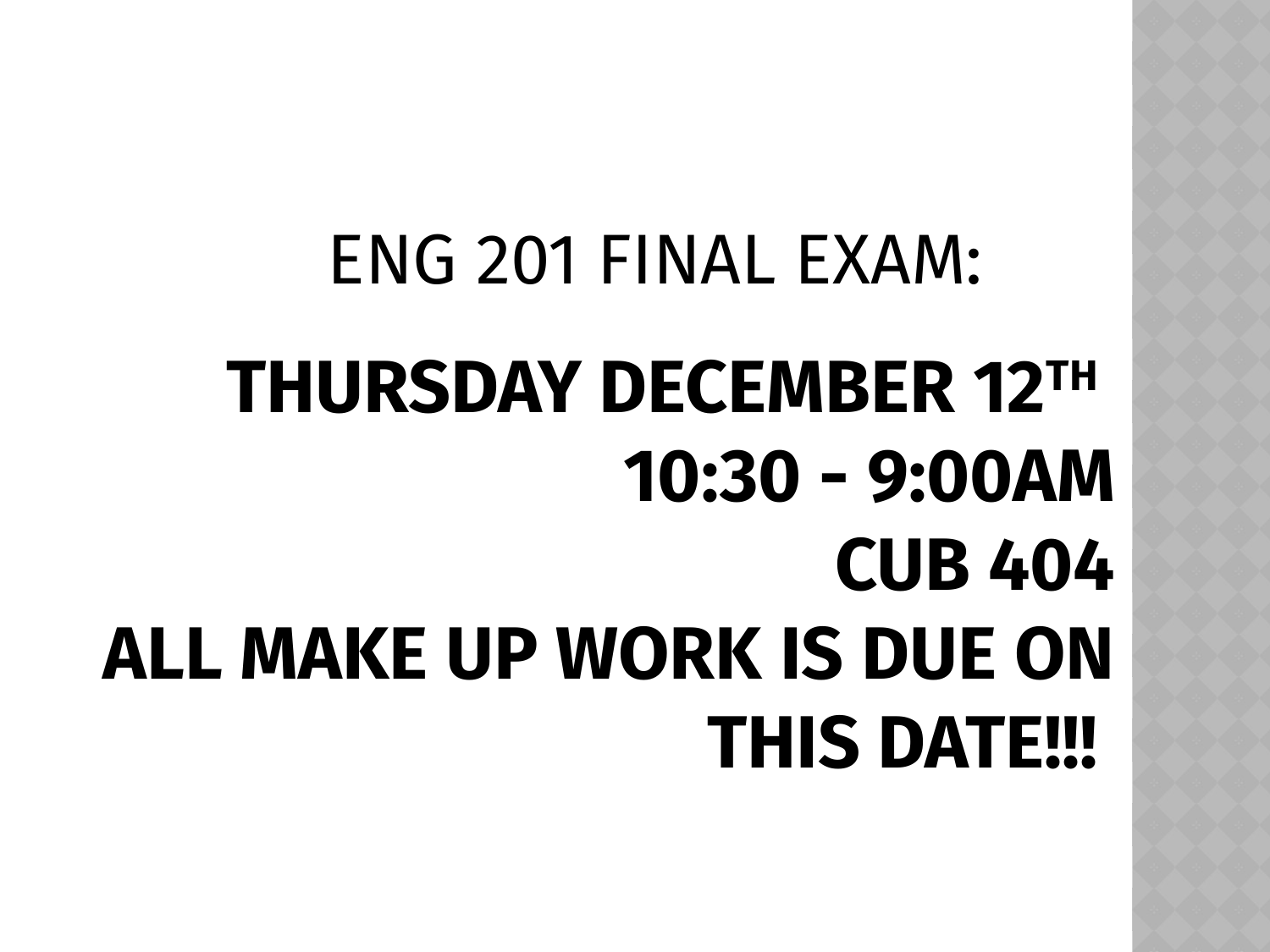

ENG 201 FINAL EXAM:
# Thursday December 12th 10:30 - 9:00am CUB 404 all make up work is due on this date!!!